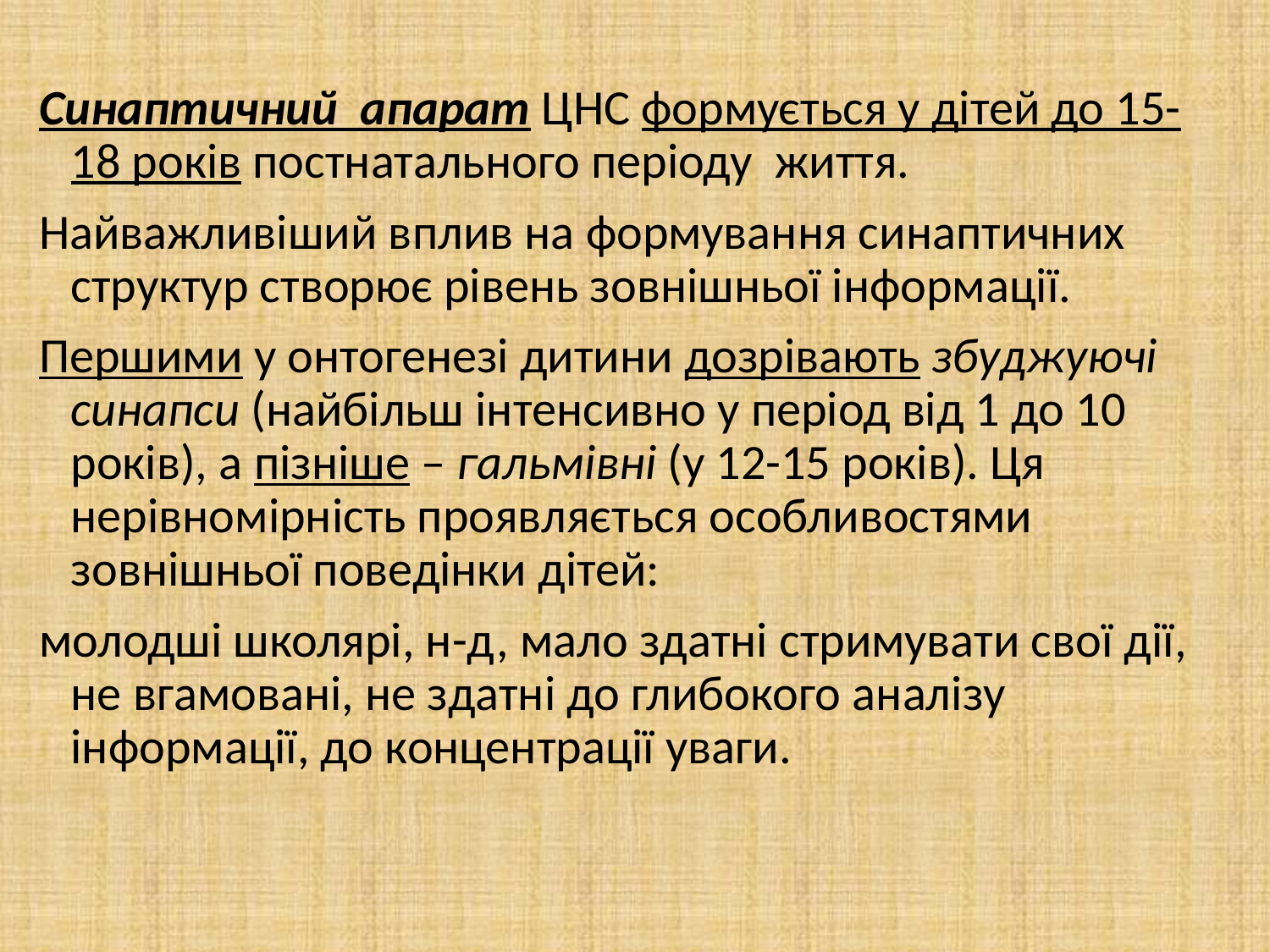

Синаптичний  апарат ЦНС формується у дітей до 15-18 років постнатального періоду  життя.
Найважливіший вплив на формування синаптичних  структур створює рівень зовнішньої інформації.
Першими у онтогенезі дитини дозрівають збуджуючі  синапси (найбільш інтенсивно у період від 1 до 10  років), а пізніше – гальмівні (у 12-15 років). Ця  нерівномірність проявляється особливостями зовнішньої поведінки дітей:
молодші школярі, н-д, мало здатні стримувати свої дії, не вгамовані, не здатні до глибокого аналізу інформації, до концентрації уваги.